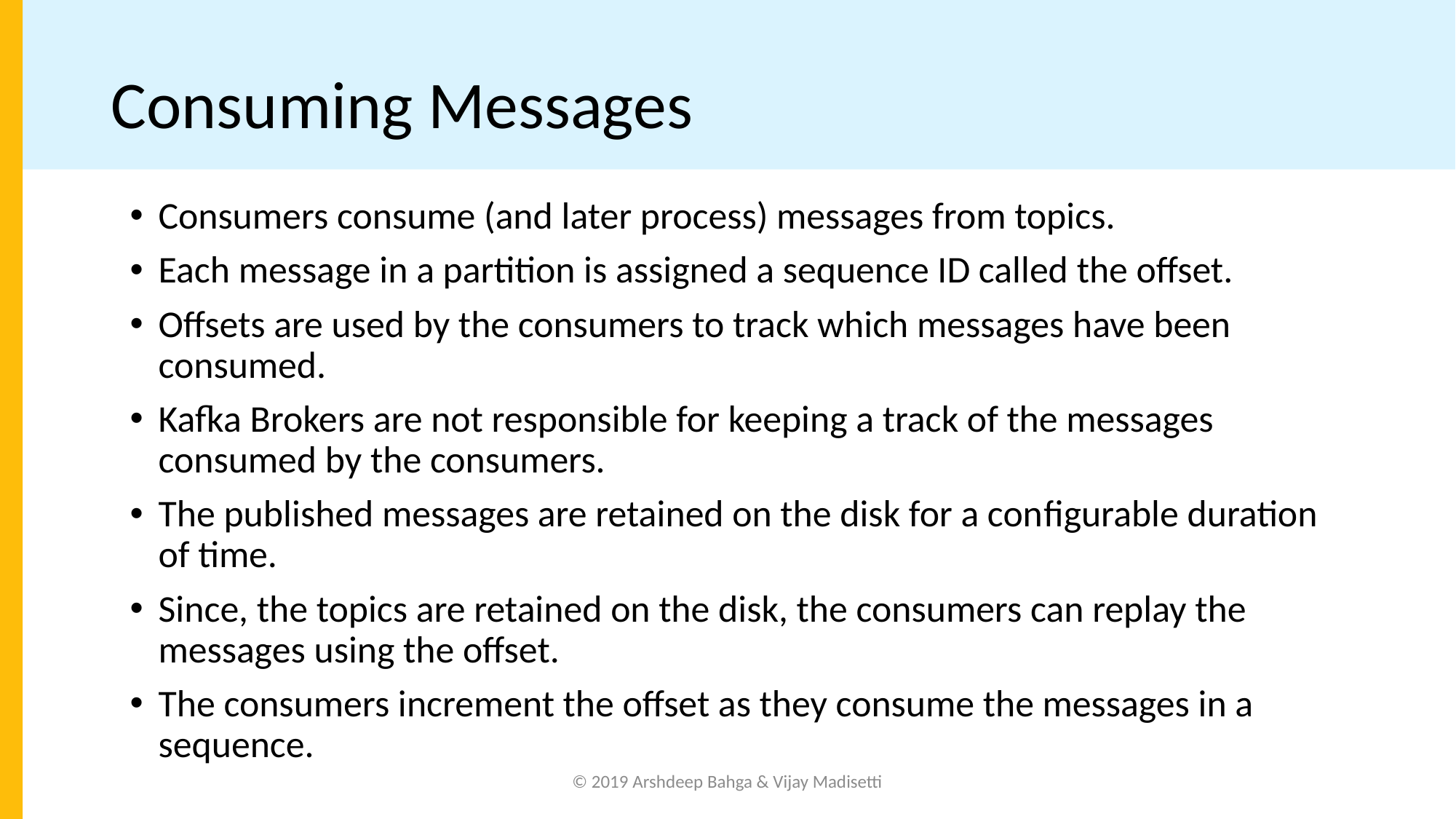

# Consuming Messages
Consumers consume (and later process) messages from topics.
Each message in a partition is assigned a sequence ID called the offset.
Offsets are used by the consumers to track which messages have been consumed.
Kafka Brokers are not responsible for keeping a track of the messages consumed by the consumers.
The published messages are retained on the disk for a configurable duration of time.
Since, the topics are retained on the disk, the consumers can replay the messages using the offset.
The consumers increment the offset as they consume the messages in a sequence.
© 2019 Arshdeep Bahga & Vijay Madisetti